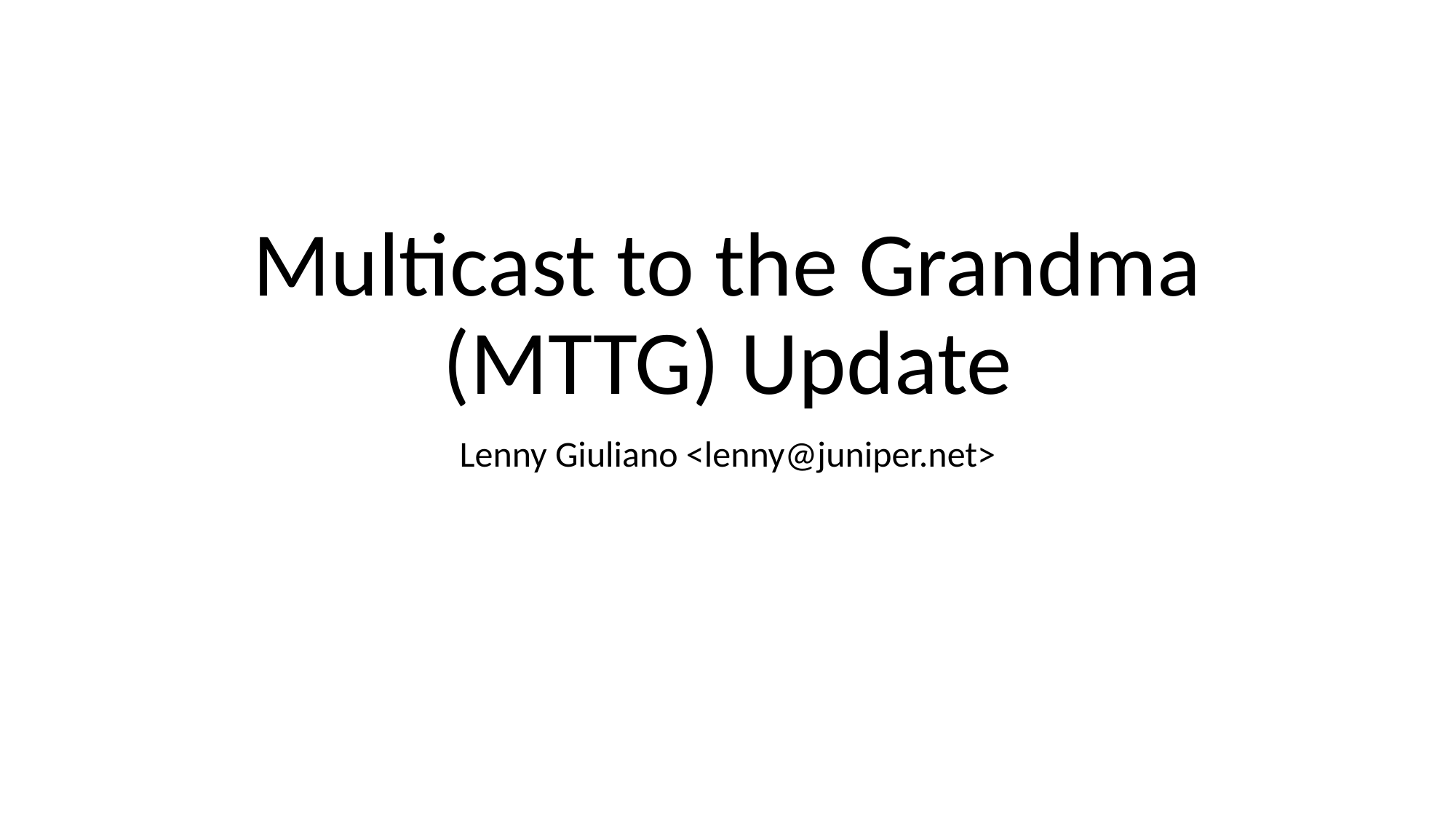

# Multicast to the Grandma (MTTG) Update
Lenny Giuliano <lenny@juniper.net>